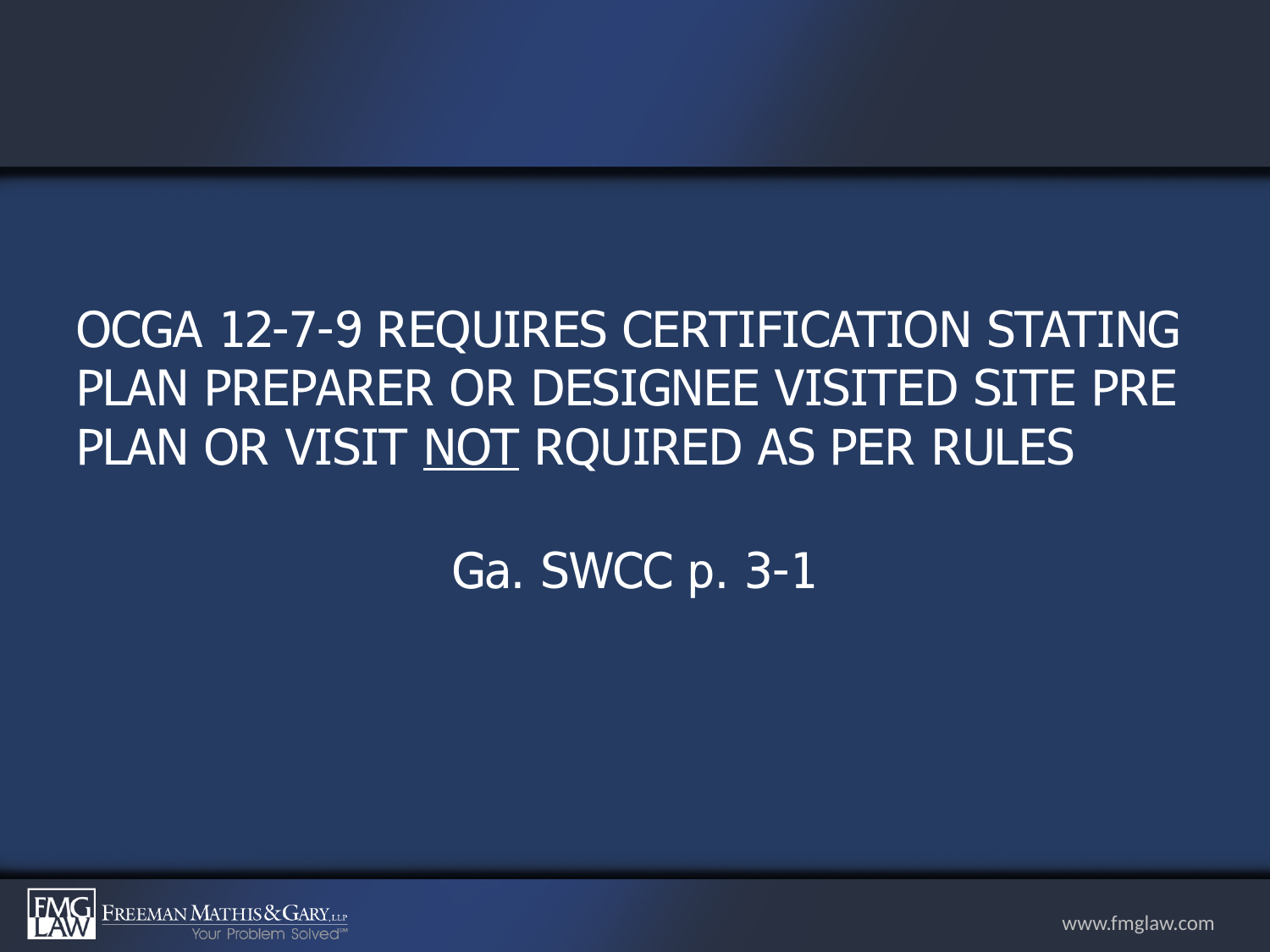

#

OCGA 12-7-9 REQUIRES CERTIFICATION STATING PLAN PREPARER OR DESIGNEE VISITED SITE PRE PLAN OR VISIT NOT RQUIRED AS PER RULES
Ga. SWCC p. 3-1